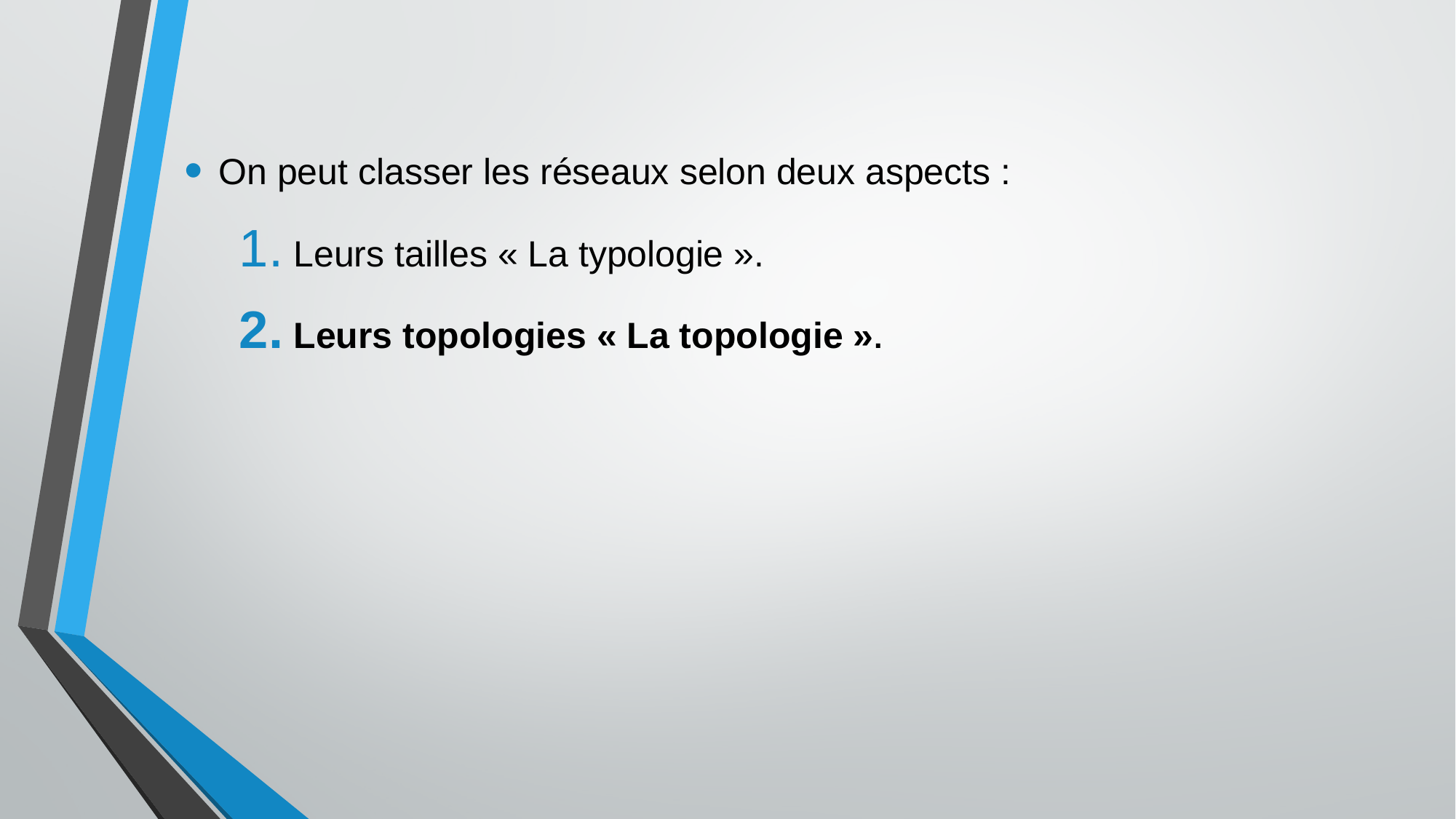

On peut classer les réseaux selon deux aspects :
Leurs tailles « La typologie ».
Leurs topologies « La topologie ».